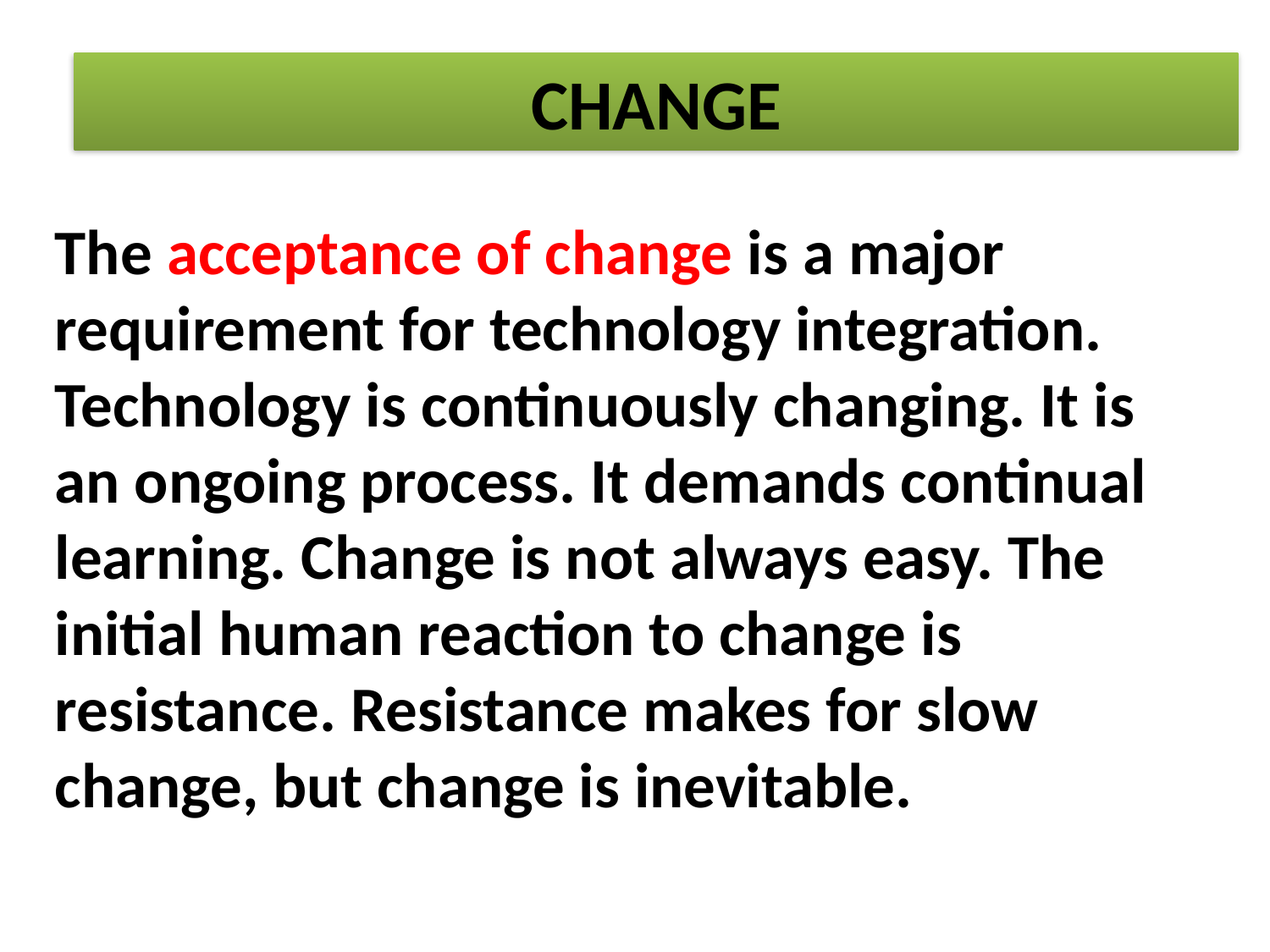

The acceptance of change is a major requirement for technology integration. Technology is continuously changing. It is an ongoing process. It demands continual learning. Change is not always easy. The initial human reaction to change is resistance. Resistance makes for slow change, but change is inevitable.

CHANGE